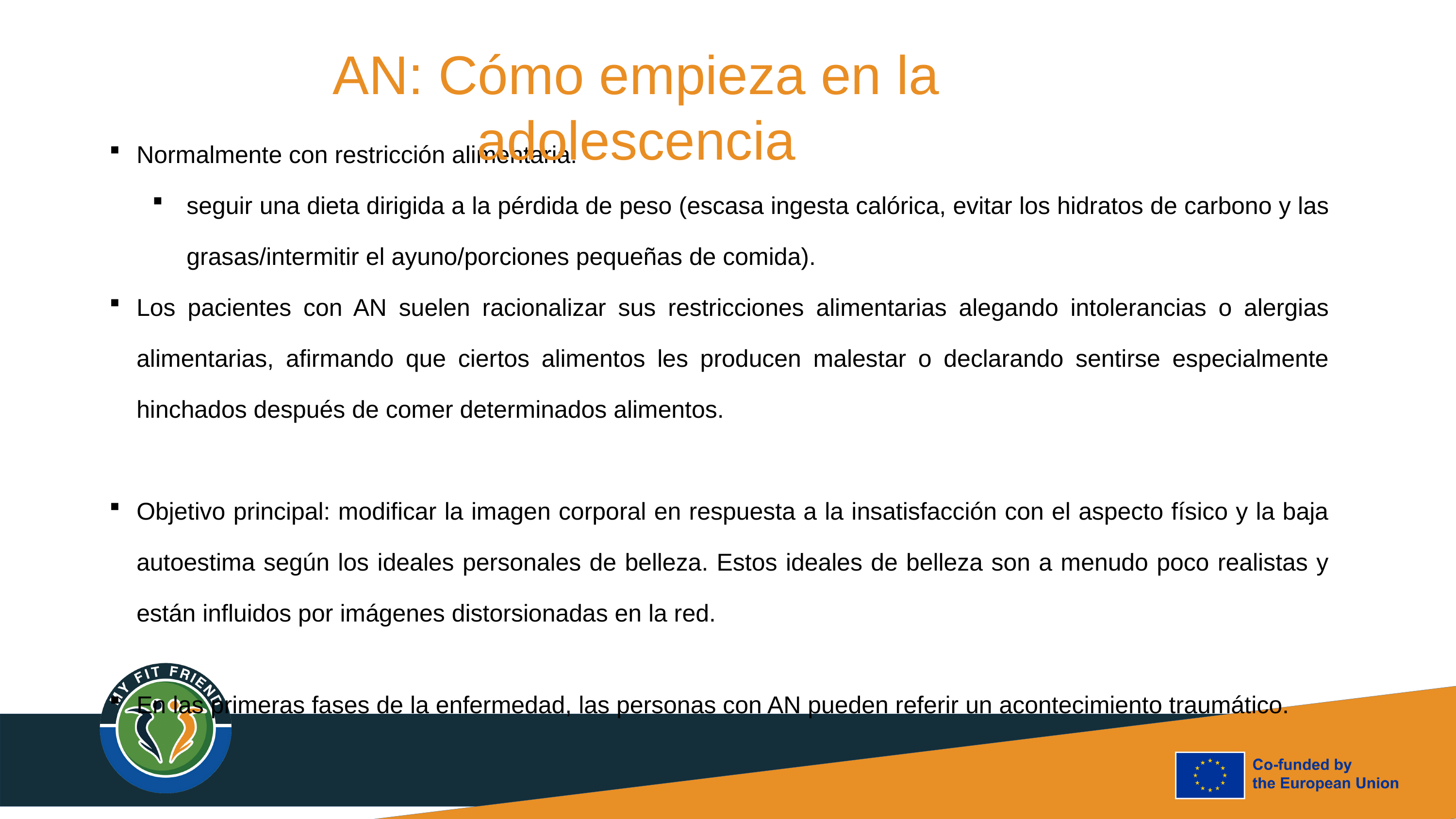

AN: Cómo empieza en la adolescencia
Normalmente con restricción alimentaria:
seguir una dieta dirigida a la pérdida de peso (escasa ingesta calórica, evitar los hidratos de carbono y las grasas/intermitir el ayuno/porciones pequeñas de comida).
Los pacientes con AN suelen racionalizar sus restricciones alimentarias alegando intolerancias o alergias alimentarias, afirmando que ciertos alimentos les producen malestar o declarando sentirse especialmente hinchados después de comer determinados alimentos.

Objetivo principal: modificar la imagen corporal en respuesta a la insatisfacción con el aspecto físico y la baja autoestima según los ideales personales de belleza. Estos ideales de belleza son a menudo poco realistas y están influidos por imágenes distorsionadas en la red.

En las primeras fases de la enfermedad, las personas con AN pueden referir un acontecimiento traumático.